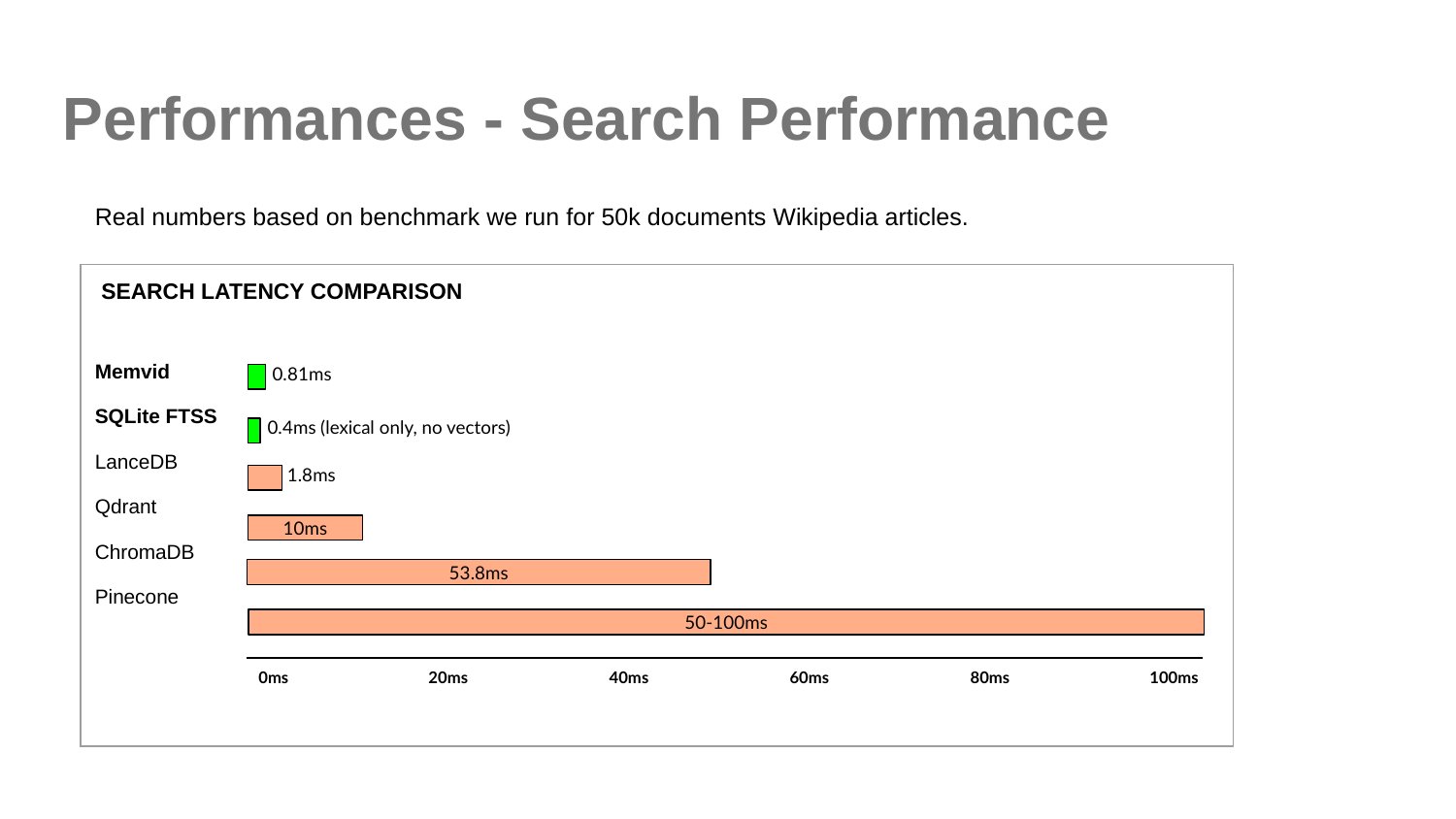

Performances - Search Performance

Real numbers based on benchmark we run for 50k documents Wikipedia articles.
| SEARCH LATENCY COMPARISON Memvid SQLite FTSS LanceDB Qdrant ChromaDB Pinecone |
| --- |
0.81ms

0.4ms (lexical only, no vectors)

1.8ms

10ms
53.8ms
50-100ms
0ms
20ms
40ms
60ms
80ms
100ms